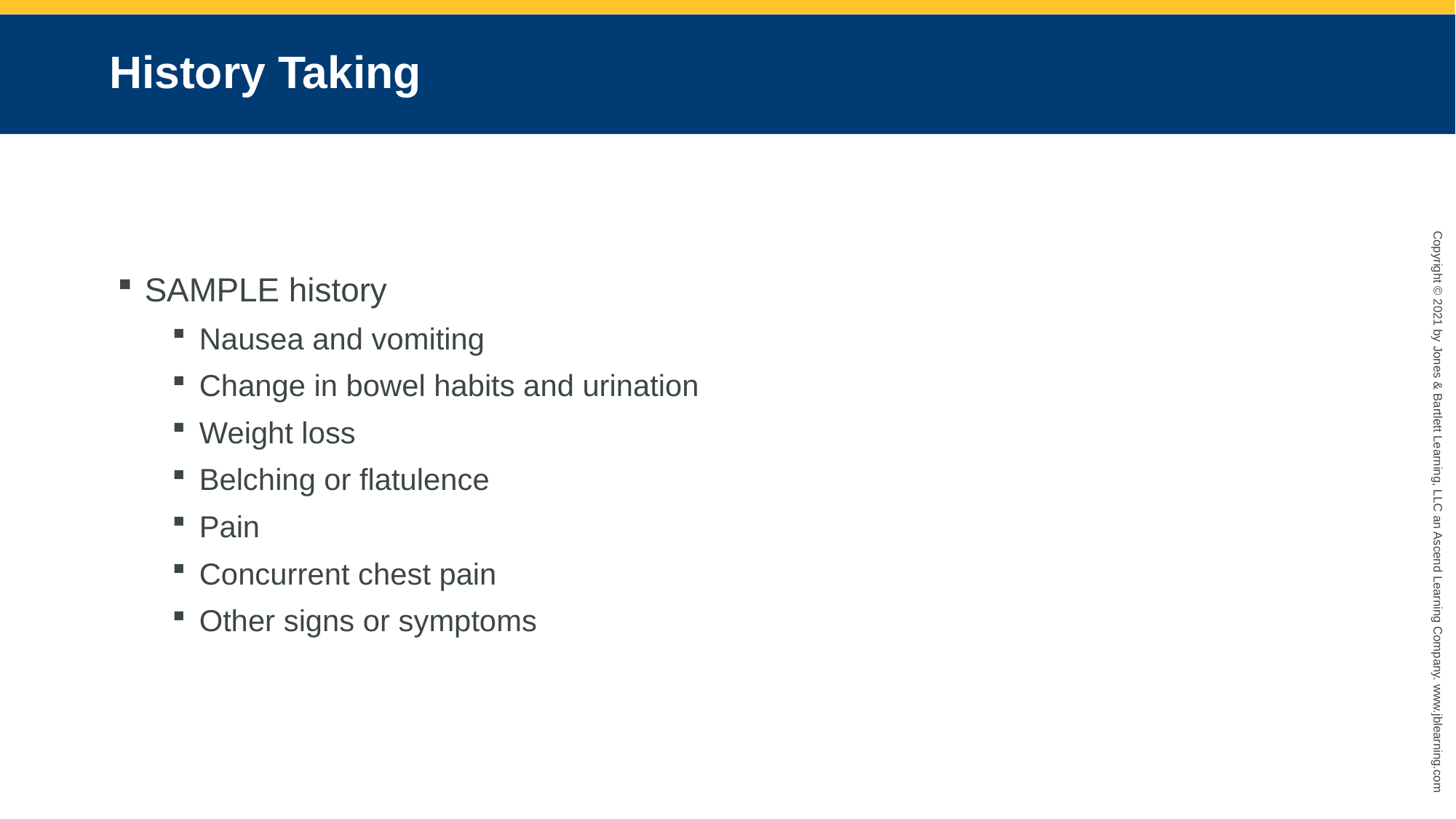

# History Taking
SAMPLE history
Nausea and vomiting
Change in bowel habits and urination
Weight loss
Belching or flatulence
Pain
Concurrent chest pain
Other signs or symptoms